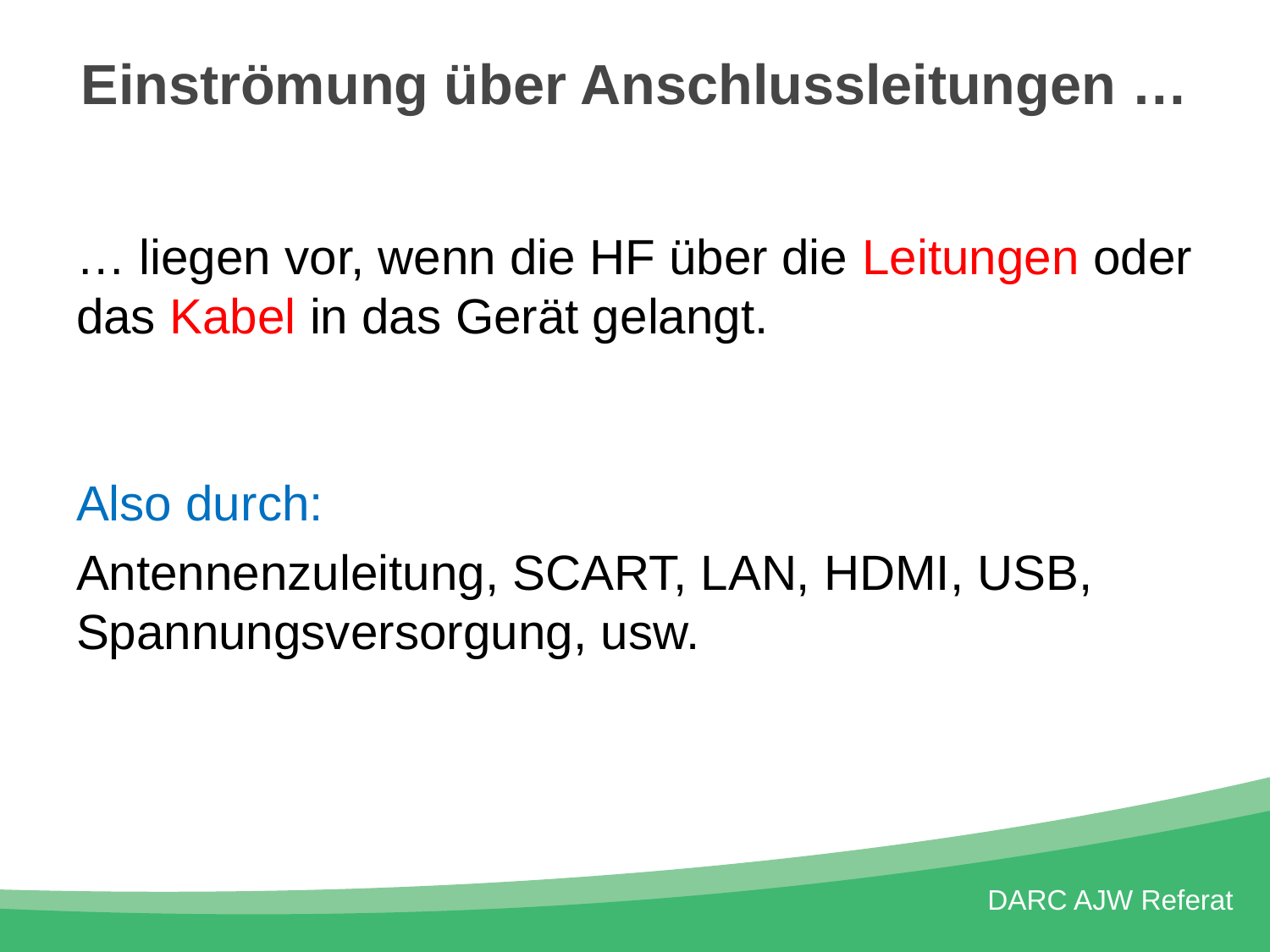

# Einströmung über Anschlussleitungen …

… liegen vor, wenn die HF über die Leitungen oder das Kabel in das Gerät gelangt.
Also durch:
Antennenzuleitung, SCART, LAN, HDMI, USB, Spannungsversorgung, usw.